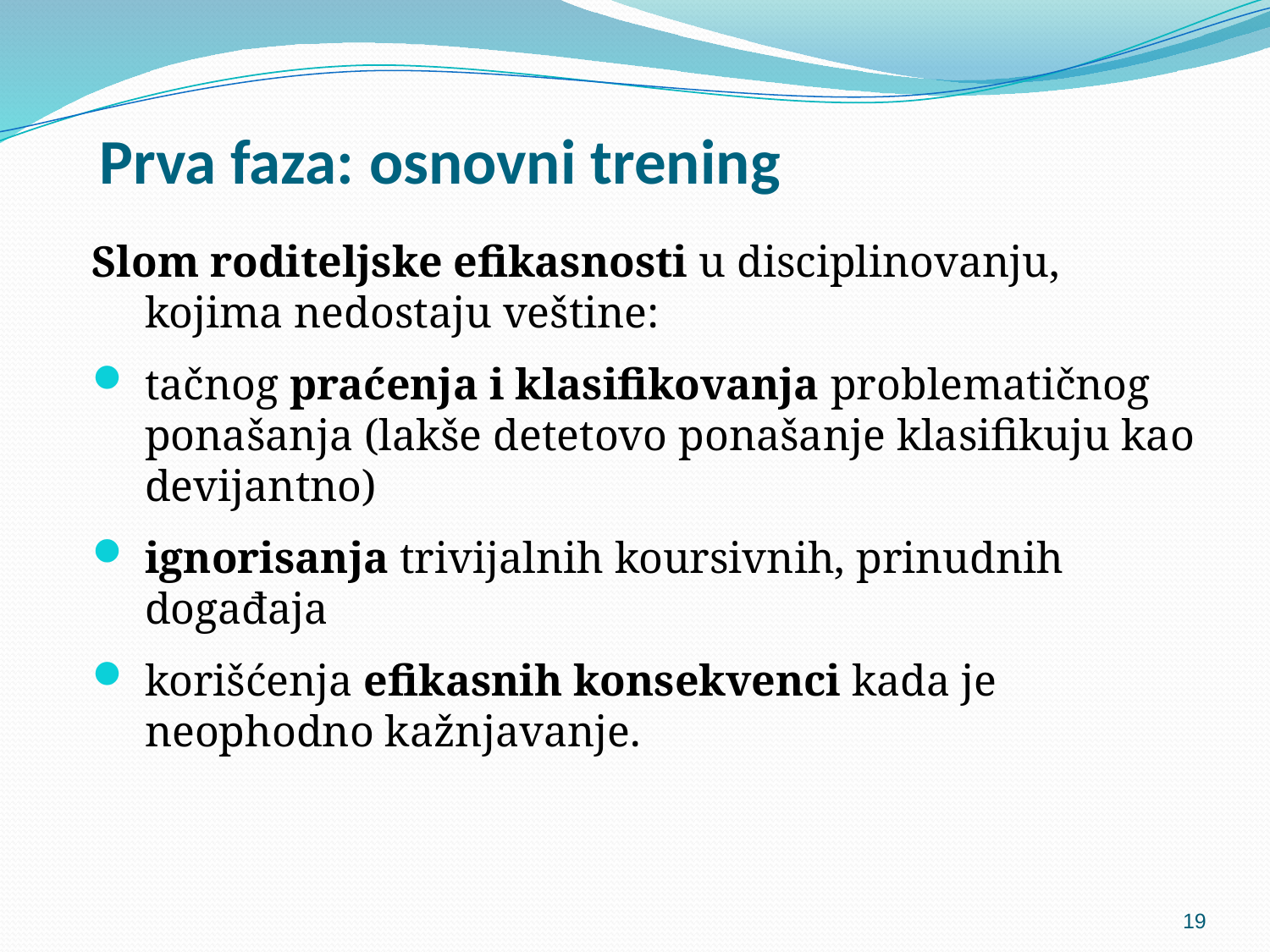

# Prva faza: osnovni trening
Slom roditeljske efikasnosti u disciplinovanju, kojima nedostaju veštine:
tačnog praćenja i klasifikovanja problematičnog ponašanja (lakše detetovo ponašanje klasifikuju kao devijantno)
ignorisanja trivijalnih koursivnih, prinudnih događaja
korišćenja efikasnih konsekvenci kada je neophodno kažnjavanje.

19